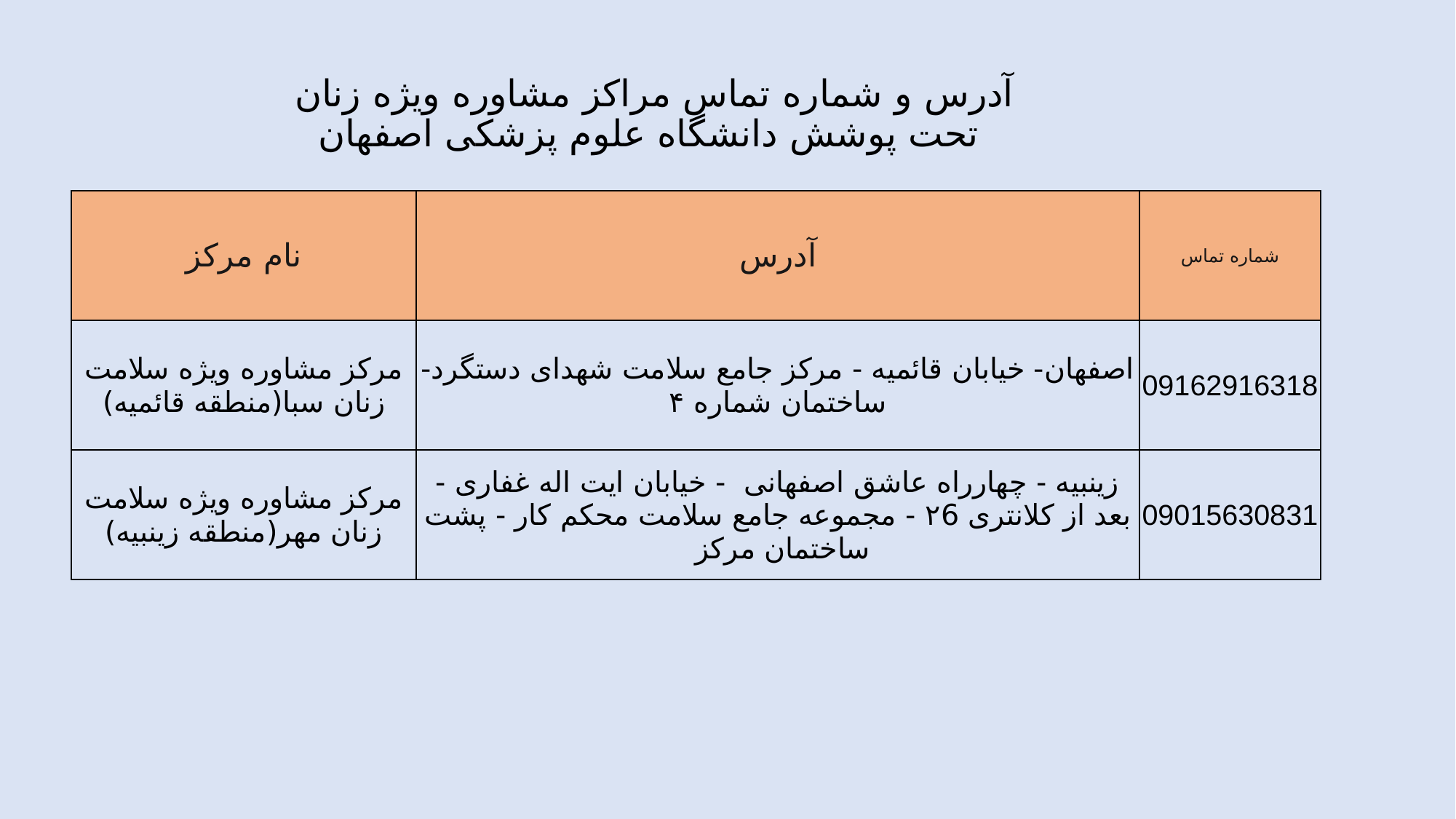

# آدرس و شماره تماس مراکز مشاوره ویژه زنان تحت پوشش دانشگاه علوم پزشکی اصفهان
| نام مرکز | آدرس | شماره تماس |
| --- | --- | --- |
| مرکز مشاوره ویژه سلامت زنان سبا(منطقه قائمیه) | اصفهان- خیابان قائمیه - مرکز جامع سلامت شهدای دستگرد- ساختمان شماره ۴ | 09162916318 |
| مرکز مشاوره ویژه سلامت زنان مهر(منطقه زینبیه) | زینبیه - چهارراه عاشق اصفهانی - خیابان ایت اله غفاری - بعد از کلانتری ۲6 - مجموعه جامع سلامت محکم کار - پشت ساختمان مرکز | 09015630831 |